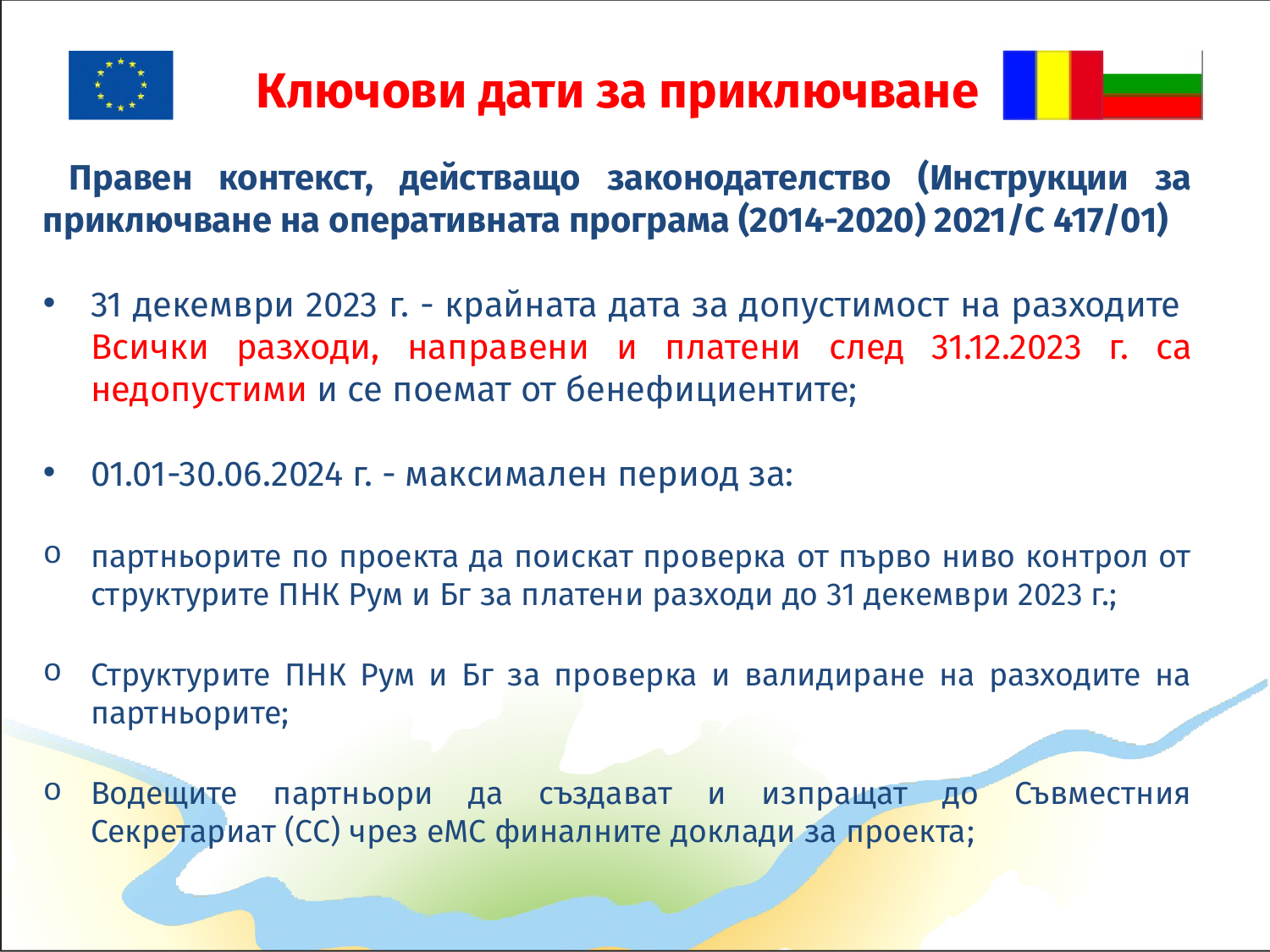

# Ключови дати за приключване
 Правен контекст, действащо законодателство (Инструкции за приключване на оперативната програма (2014-2020) 2021/C 417/01)
31 декември 2023 г. - крайната дата за допустимост на разходите  Всички разходи, направени и платени след 31.12.2023 г. са недопустими и се поемат от бенефициентите;
01.01-30.06.2024 г. - максимален период за:
партньорите по проекта да поискат проверка от първо ниво контрол от структурите ПНК Рум и Бг за платени разходи до 31 декември 2023 г.;
Структурите ПНК Рум и Бг за проверка и валидиране на разходите на партньорите;
Водещите партньори да създават и изпращат до Съвместния Секретариат (СC) чрез еМС финалните доклади за проекта;